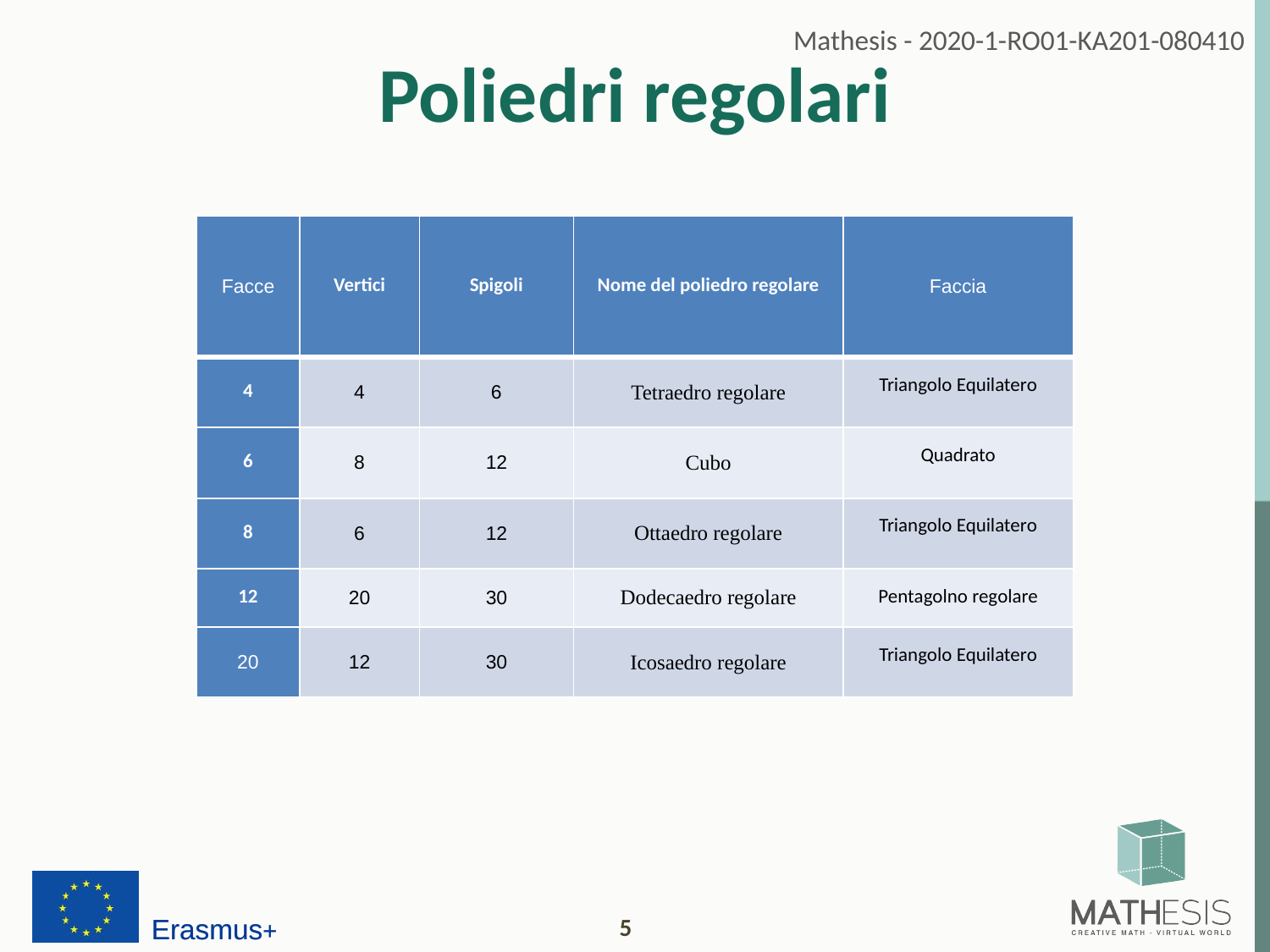

# Poliedri regolari
| Facce | Vertici | Spigoli | Nome del poliedro regolare | Faccia |
| --- | --- | --- | --- | --- |
| 4 | 4 | 6 | Tetraedro regolare | Triangolo Equilatero |
| 6 | 8 | 12 | Cubo | Quadrato |
| 8 | 6 | 12 | Ottaedro regolare | Triangolo Equilatero |
| 12 | 20 | 30 | Dodecaedro regolare | Pentagolno regolare |
| 20 | 12 | 30 | Icosaedro regolare | Triangolo Equilatero |